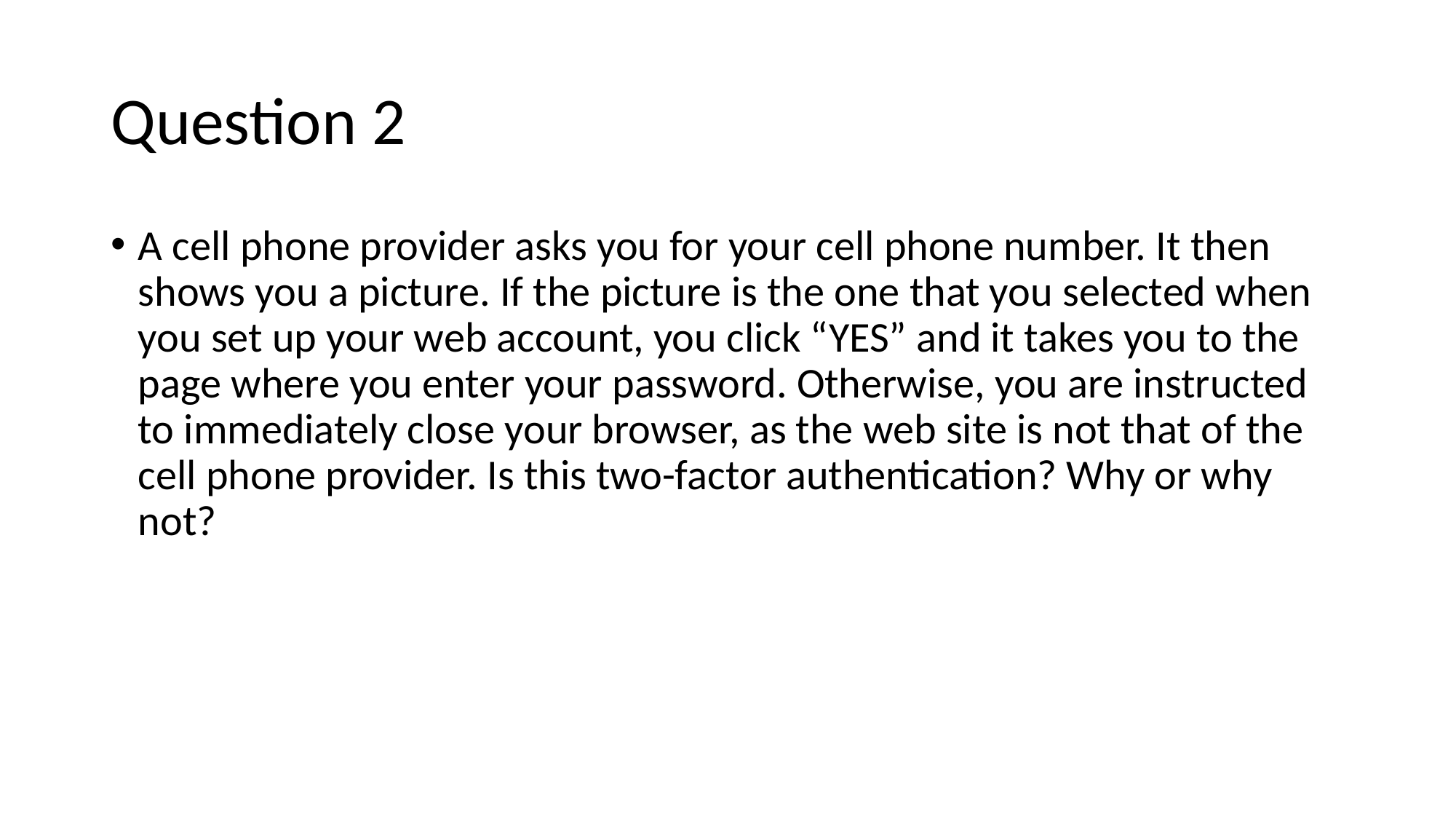

# Question 2
A cell phone provider asks you for your cell phone number. It then shows you a picture. If the picture is the one that you selected when you set up your web account, you click “YES” and it takes you to the page where you enter your password. Otherwise, you are instructed to immediately close your browser, as the web site is not that of the cell phone provider. Is this two-factor authentication? Why or why not?